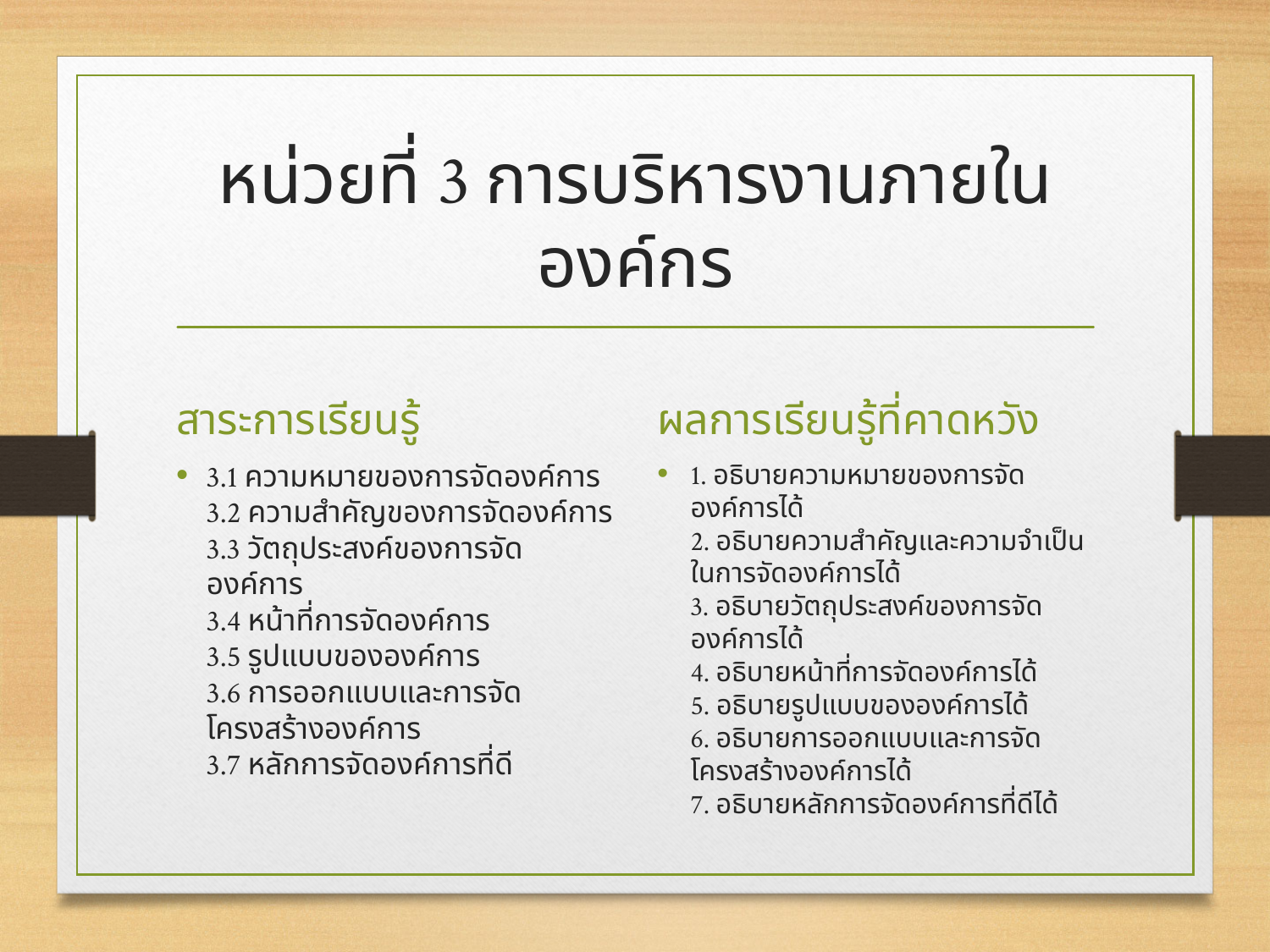

# หน่วยที่ 3 การบริหารงานภายในองค์กร
สาระการเรียนรู้
ผลการเรียนรู้ที่คาดหวัง
3.1 ความหมายของการจัดองค์การ
3.2 ความสำคัญของการจัดองค์การ
3.3 วัตถุประสงค์ของการจัดองค์การ
3.4 หน้าที่การจัดองค์การ
3.5 รูปแบบขององค์การ
3.6 การออกแบบและการจัดโครงสร้างองค์การ
3.7 หลักการจัดองค์การที่ดี

1. อธิบายความหมายของการจัดองค์การได้
2. อธิบายความสำคัญและความจำเป็นในการจัดองค์การได้
3. อธิบายวัตถุประสงค์ของการจัดองค์การได้
4. อธิบายหน้าที่การจัดองค์การได้
5. อธิบายรูปแบบขององค์การได้
6. อธิบายการออกแบบและการจัดโครงสร้างองค์การได้
7. อธิบายหลักการจัดองค์การที่ดีได้